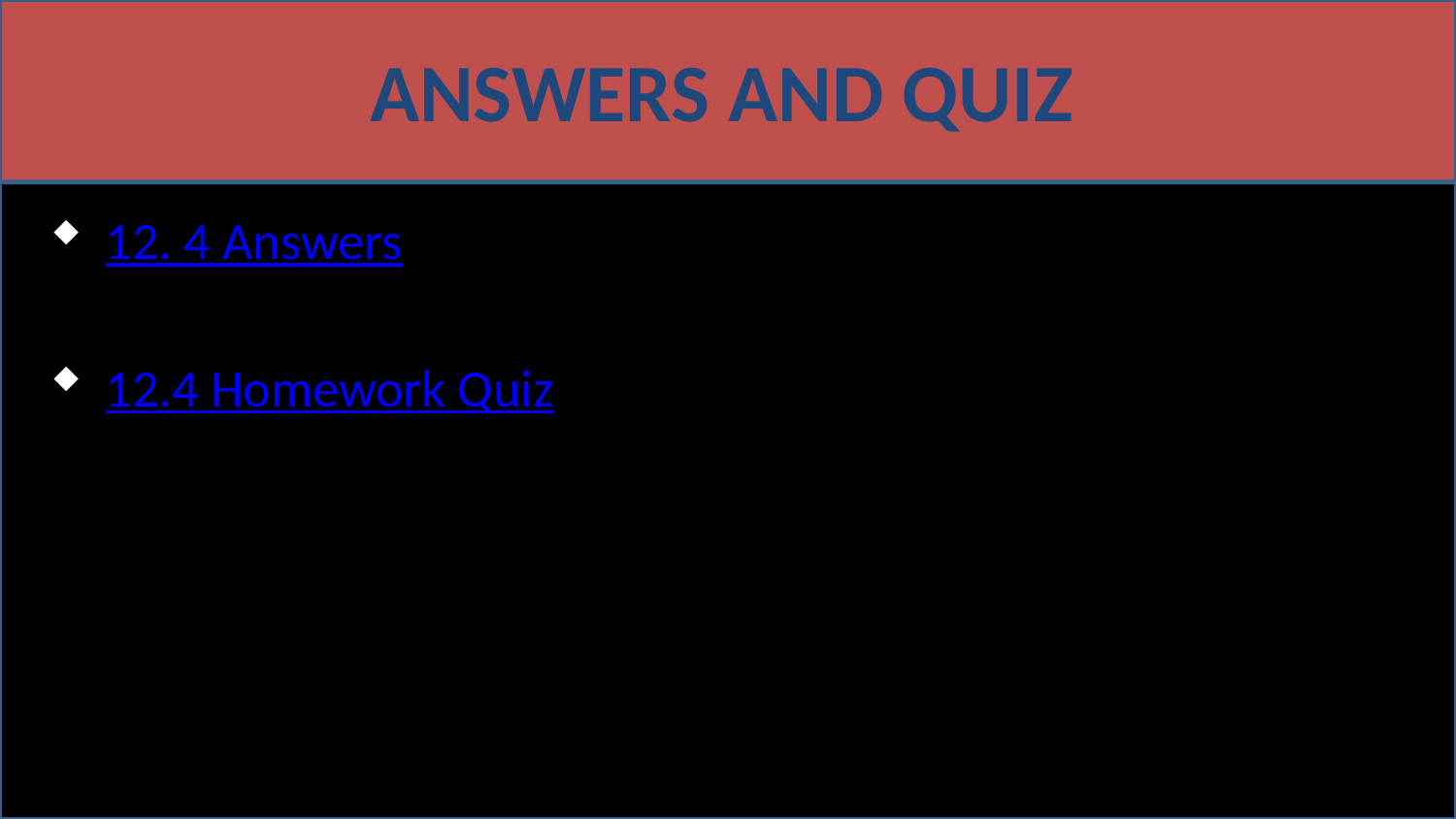

# Answers and Quiz
12. 4 Answers

12.4 Homework Quiz